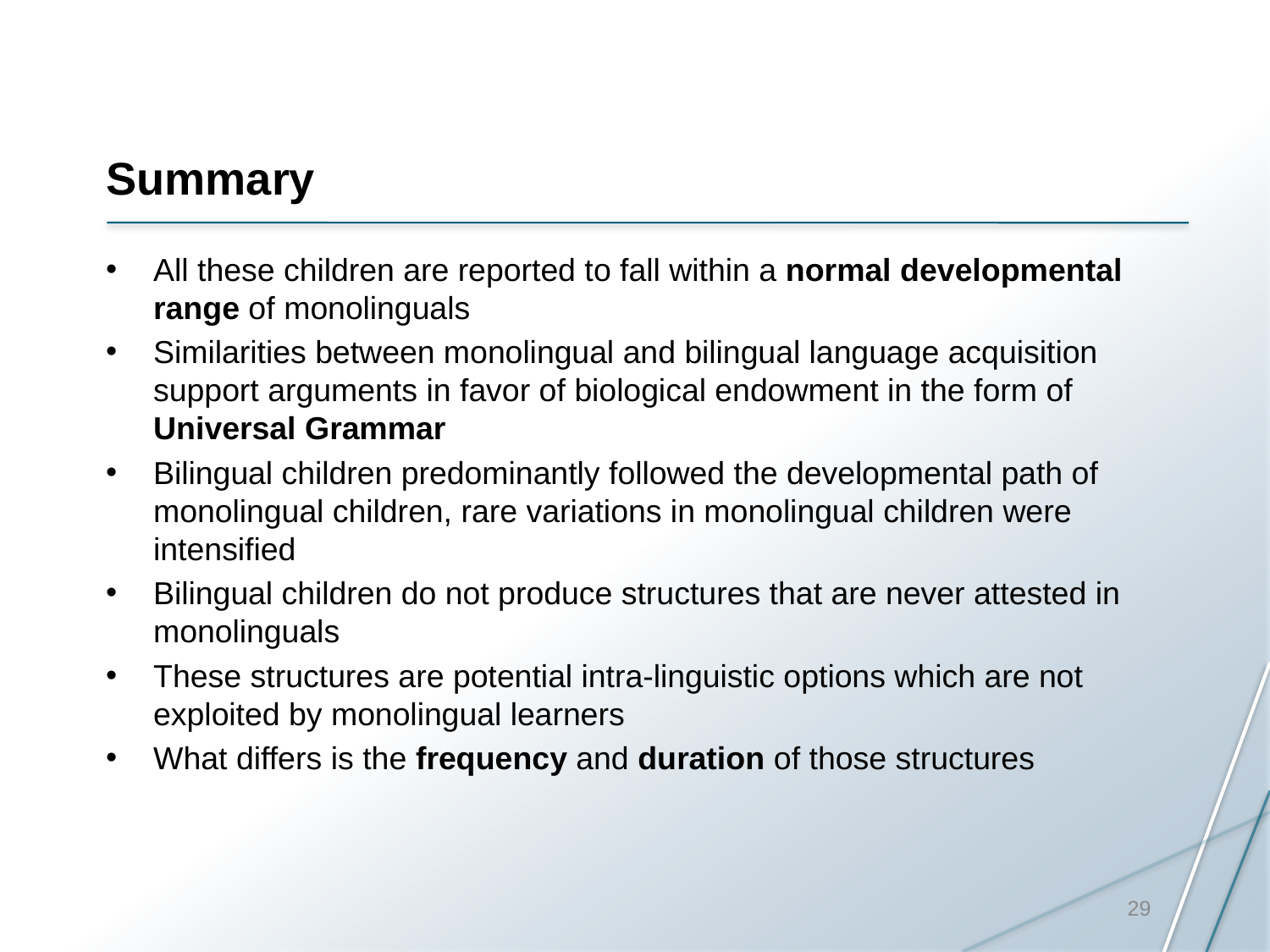

# Summary
All these children are reported to fall within a normal developmental range of monolinguals
Similarities between monolingual and bilingual language acquisition support arguments in favor of biological endowment in the form of Universal Grammar
Bilingual children predominantly followed the developmental path of monolingual children, rare variations in monolingual children were intensified
Bilingual children do not produce structures that are never attested in monolinguals
These structures are potential intra-linguistic options which are not exploited by monolingual learners
What differs is the frequency and duration of those structures
29